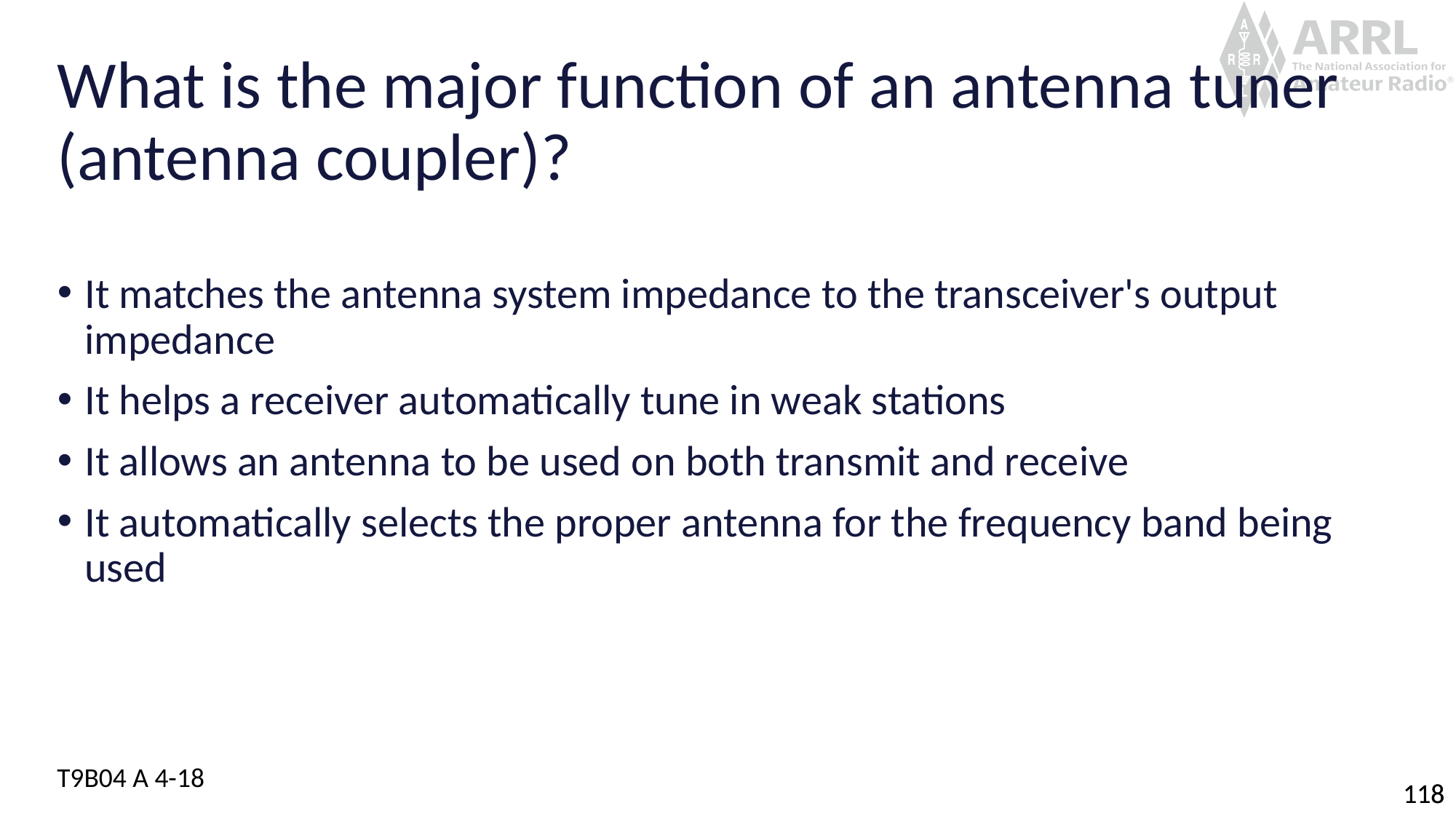

# What is the major function of an antenna tuner (antenna coupler)?
It matches the antenna system impedance to the transceiver's output impedance
It helps a receiver automatically tune in weak stations
It allows an antenna to be used on both transmit and receive
It automatically selects the proper antenna for the frequency band being used
T9B04 A 4-18